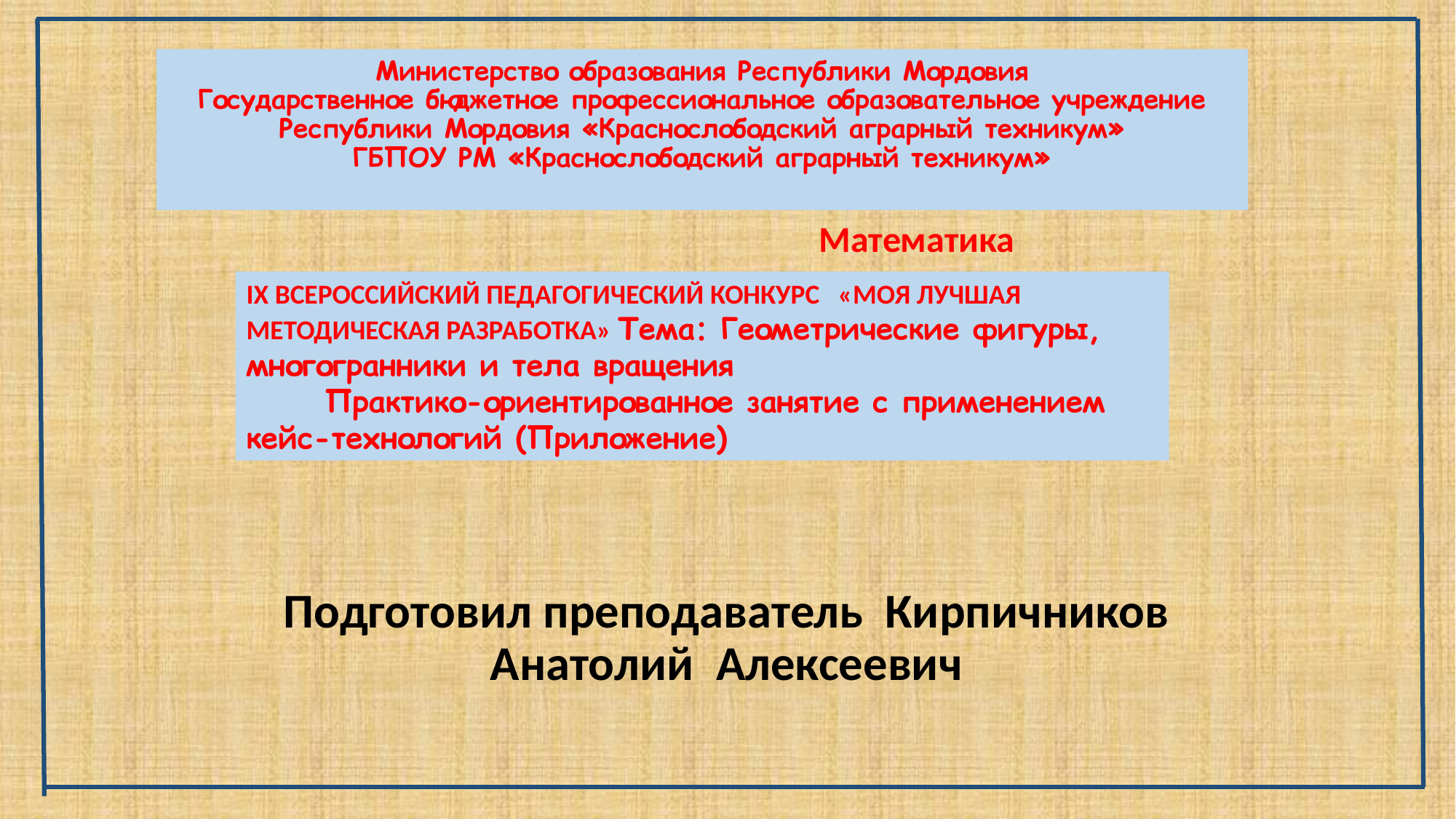

# Министерство образования Республики Мордовия Государственное бюджетное профессиональное образовательное учреждение Республики Мордовия «Краснослободский аграрный техникум» ГБПОУ РМ «Краснослободский аграрный техникум»
Математика
IX ВСЕРОССИЙСКИЙ ПЕДАГОГИЧЕСКИЙ КОНКУРС   «МОЯ ЛУЧШАЯ МЕТОДИЧЕСКАЯ РАЗРАБОТКА» Тема: Геометрические фигуры, многогранники и тела вращения                                       Практико-ориентированное занятие с применением кейс-технологий (Приложение)
Подготовил преподаватель  Кирпичников Анатолий  Алексеевич